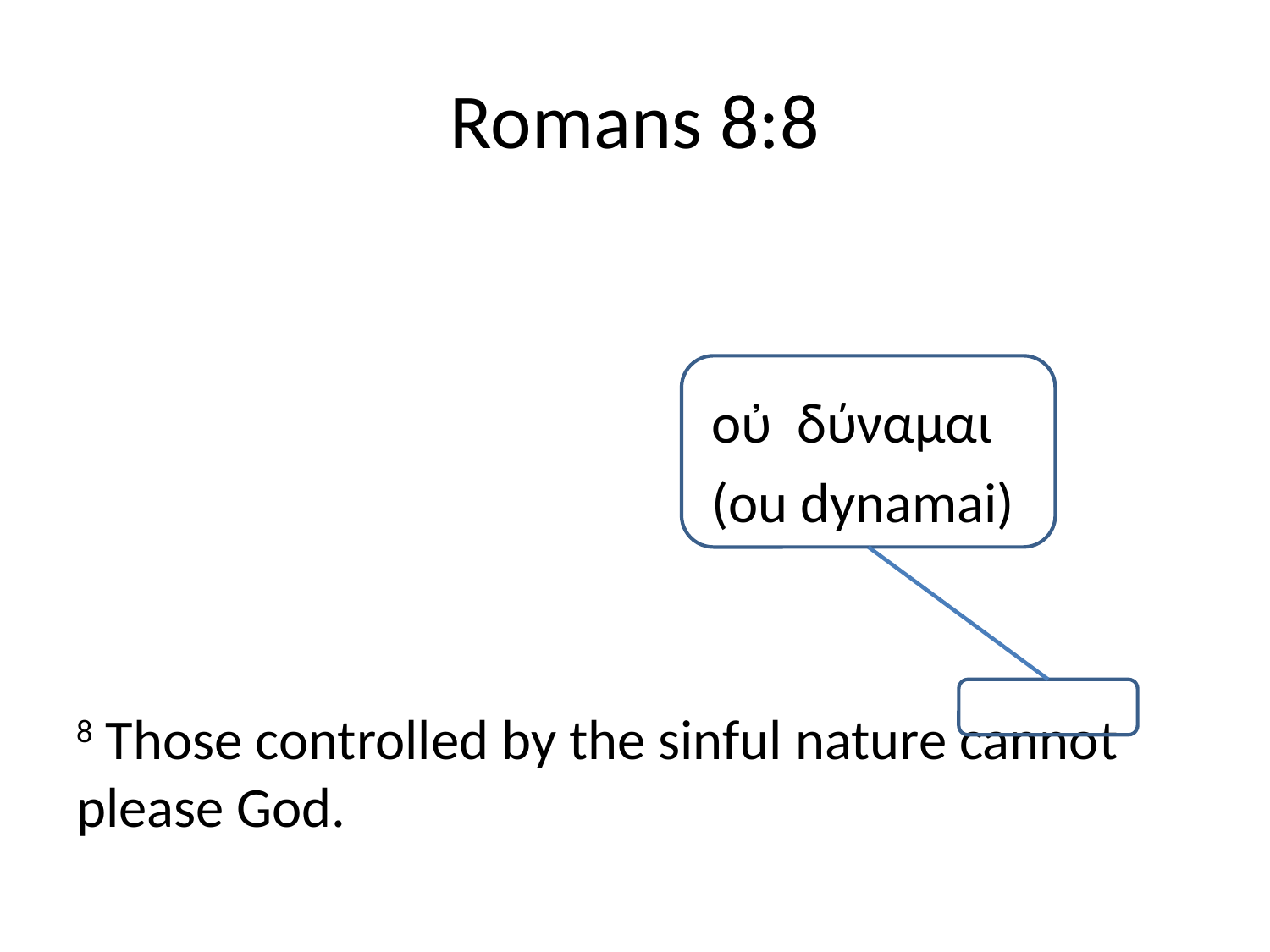

# Romans 8:8

					οὐ  δύναμαι
					(ou dynamai)

8 Those controlled by the sinful nature cannot please God.